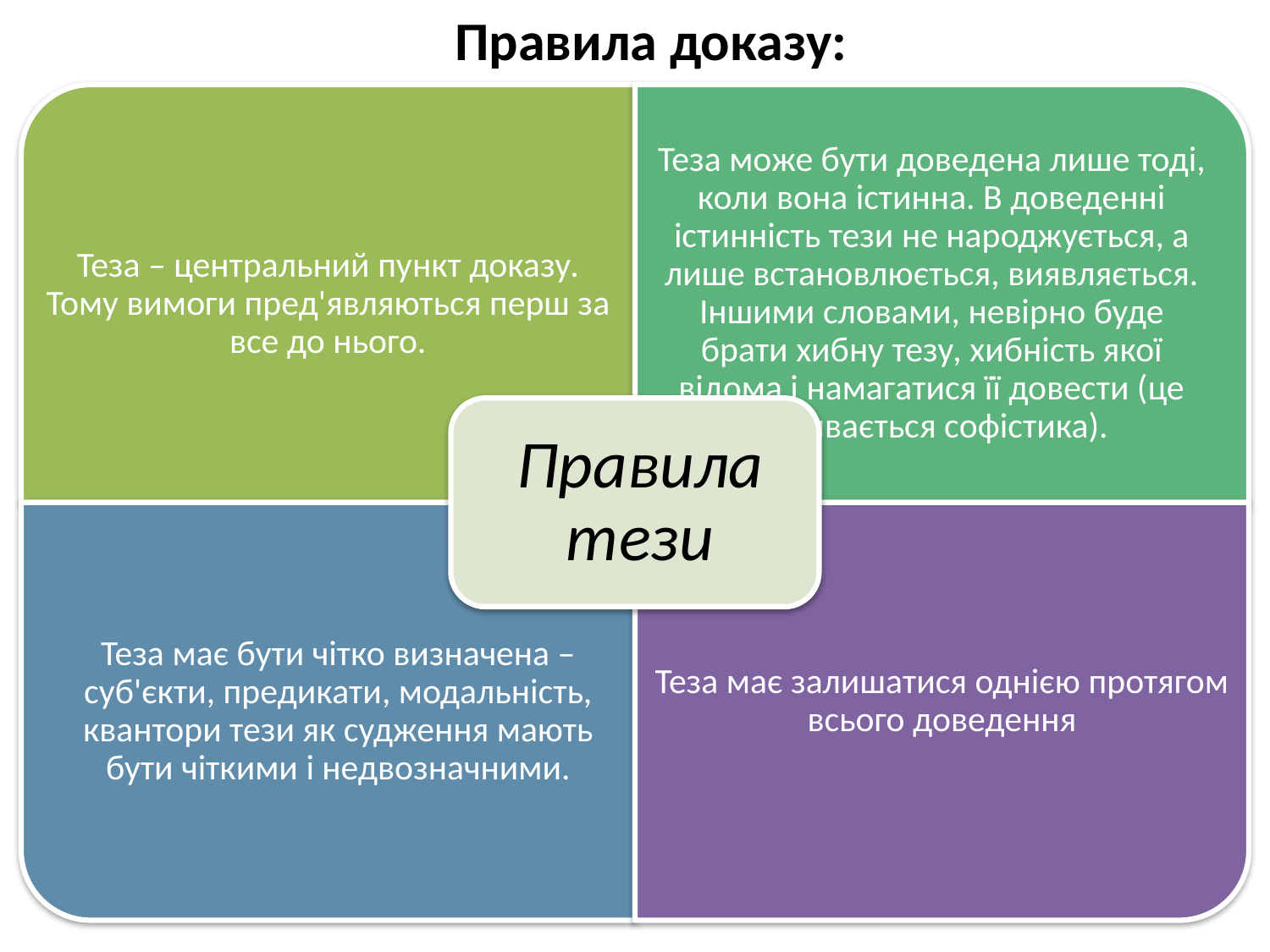

# Правила доказу:
Теза – центральний пункт доказу. Тому вимоги пред'являються перш за все до нього.
Теза може бути доведена лише тоді, коли вона істинна. В доведенні істинність тези не народжується, а лише встановлюється, виявляється. Іншими словами, невірно буде брати хибну тезу, хибність якої відома і намагатися її довести (це називається софістика).
Теза має бути чітко визначена – суб'єкти, предикати, модальність, квантори тези як судження мають бути чіткими і недвозначними.
Теза має залишатися однією протягом всього доведення
Правила тези